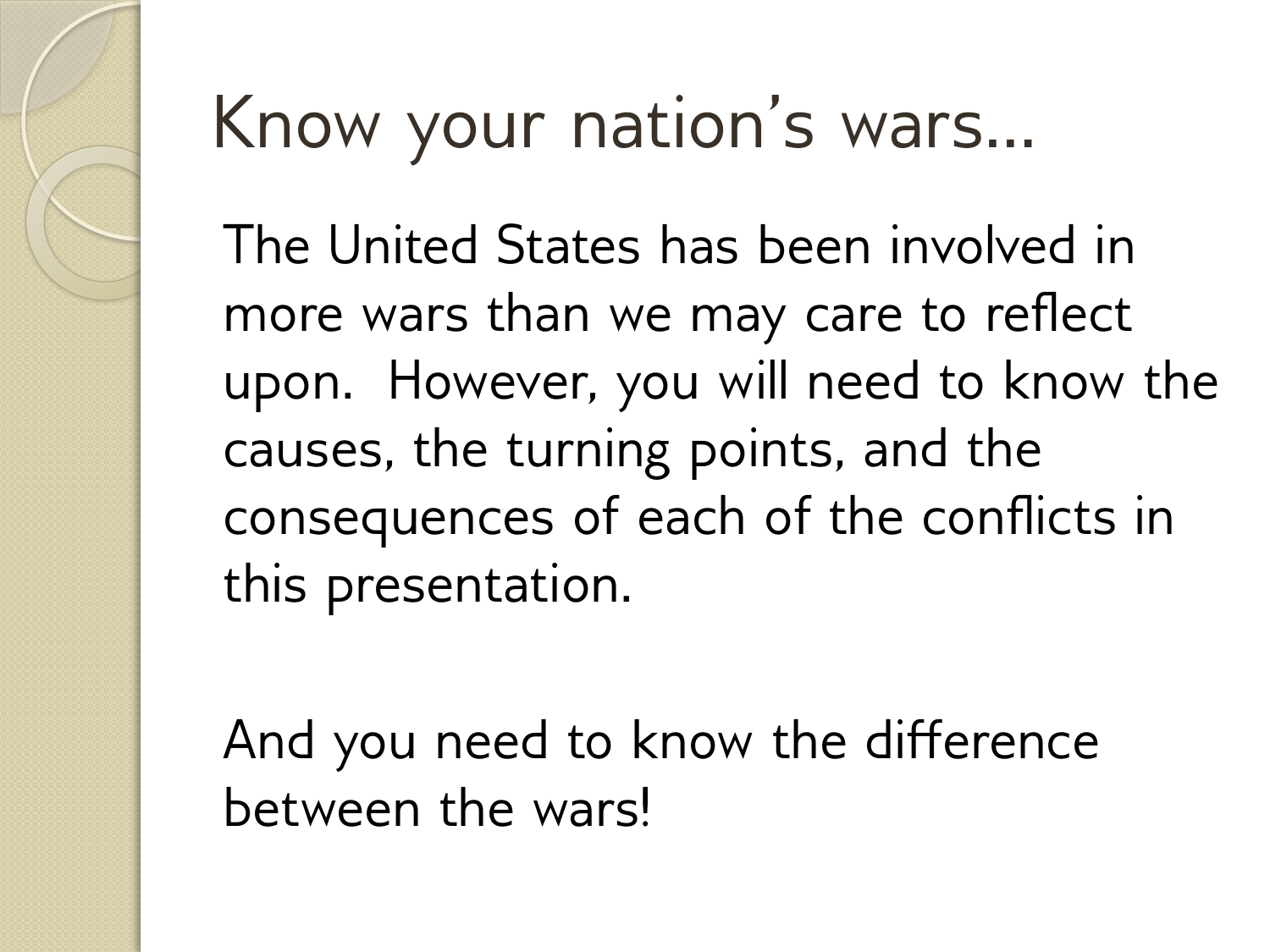

# Know your nation’s wars…
The United States has been involved in more wars than we may care to reflect upon.  However, you will need to know the causes, the turning points, and the consequences of each of the conflicts in this presentation.

And you need to know the difference between the wars!